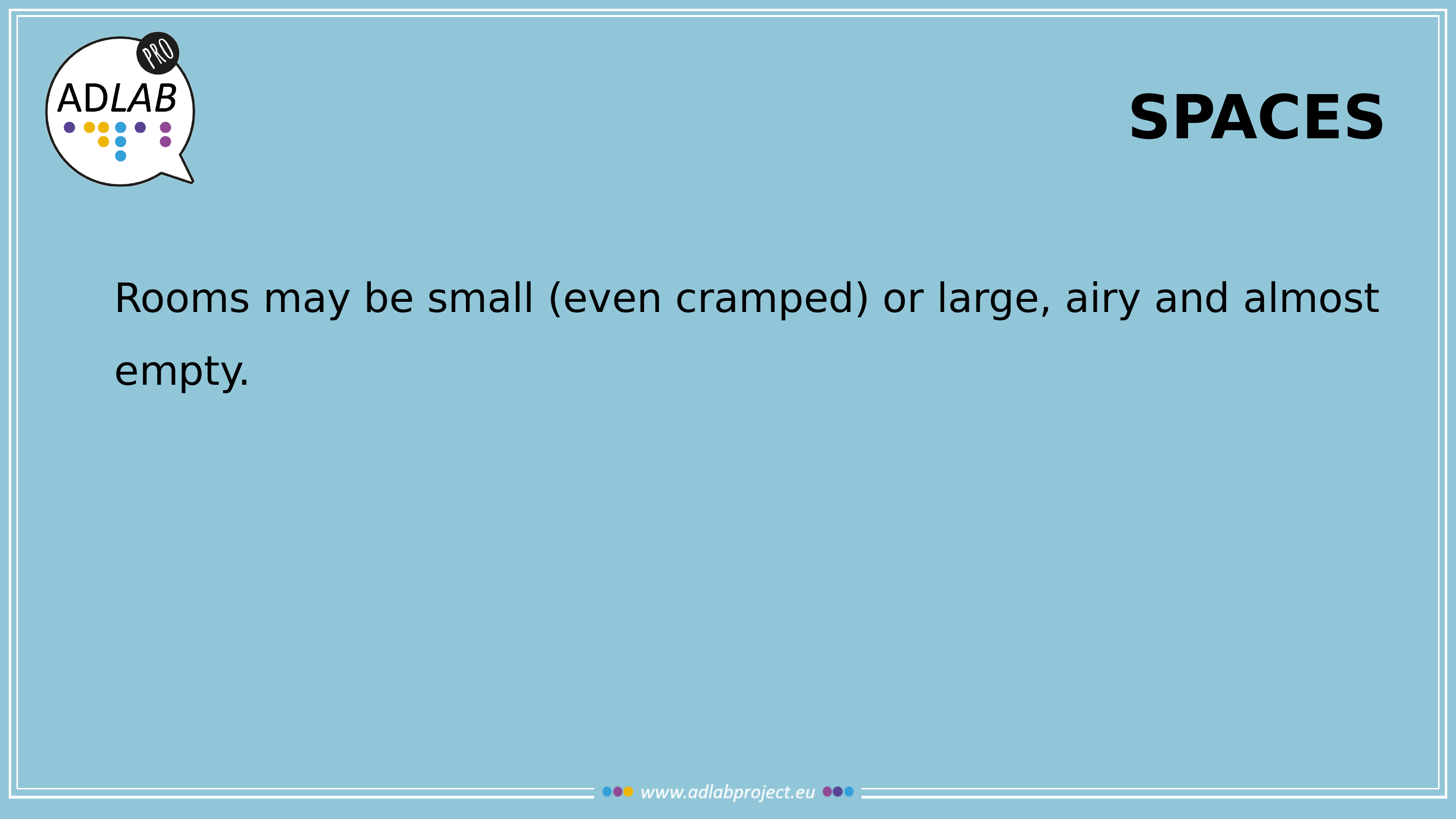

# spaces
	Rooms may be small (even cramped) or large, airy and almost empty.